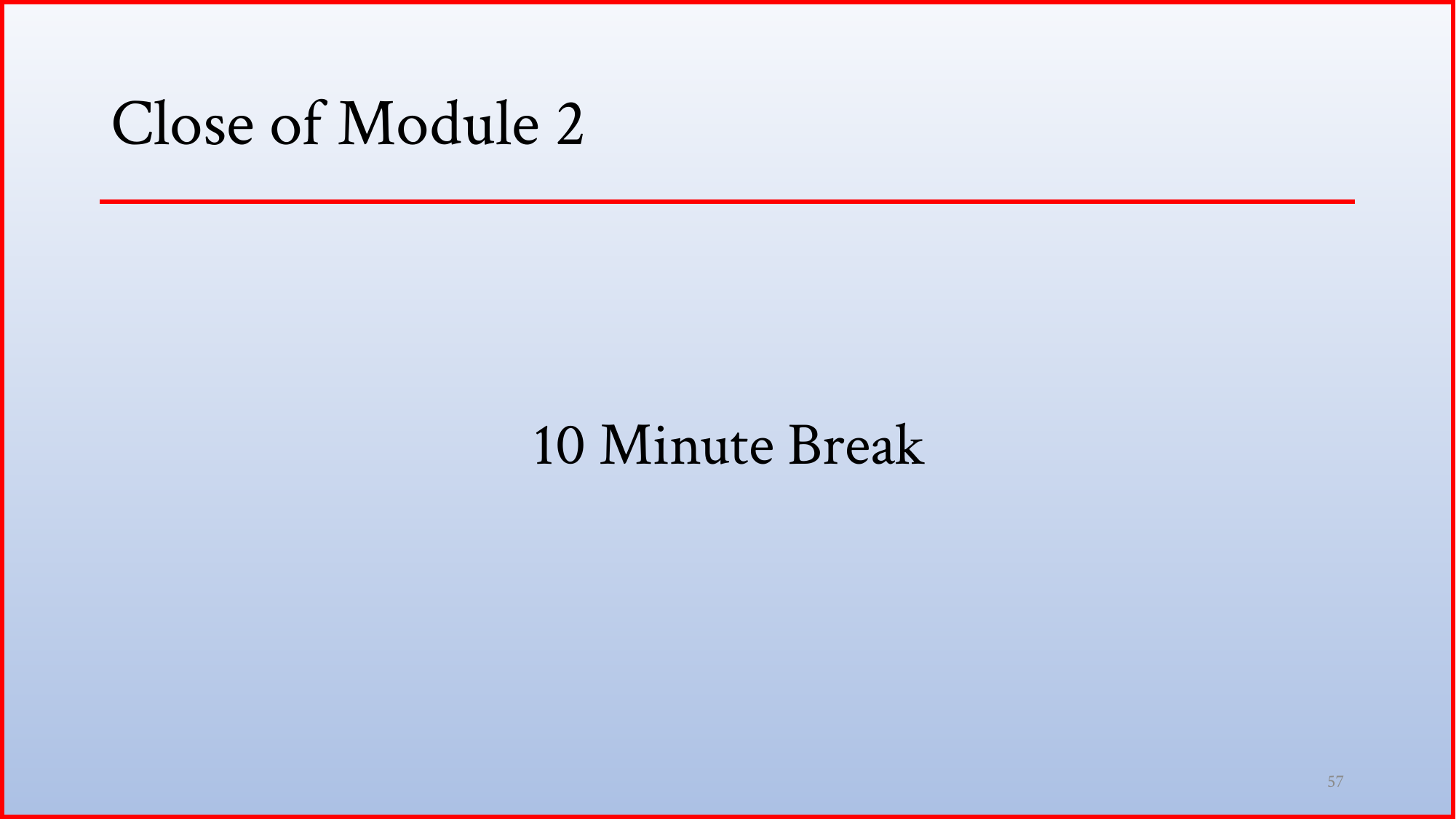

# Close of Module 2

			          10 Minute Break
57